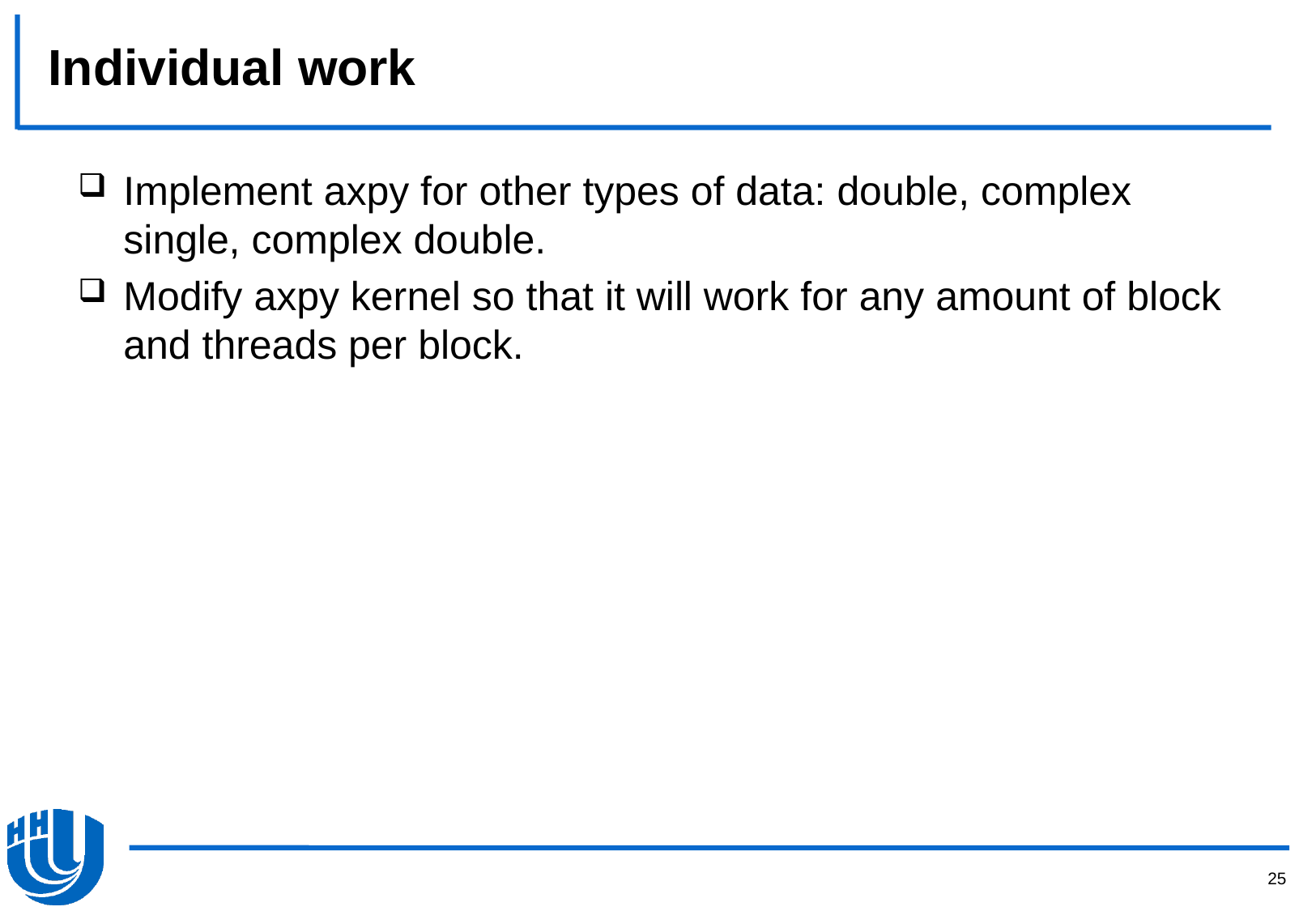

# Individual work
Implement axpy for other types of data: double, complex single, complex double.
Modify axpy kernel so that it will work for any amount of block and threads per block.
25